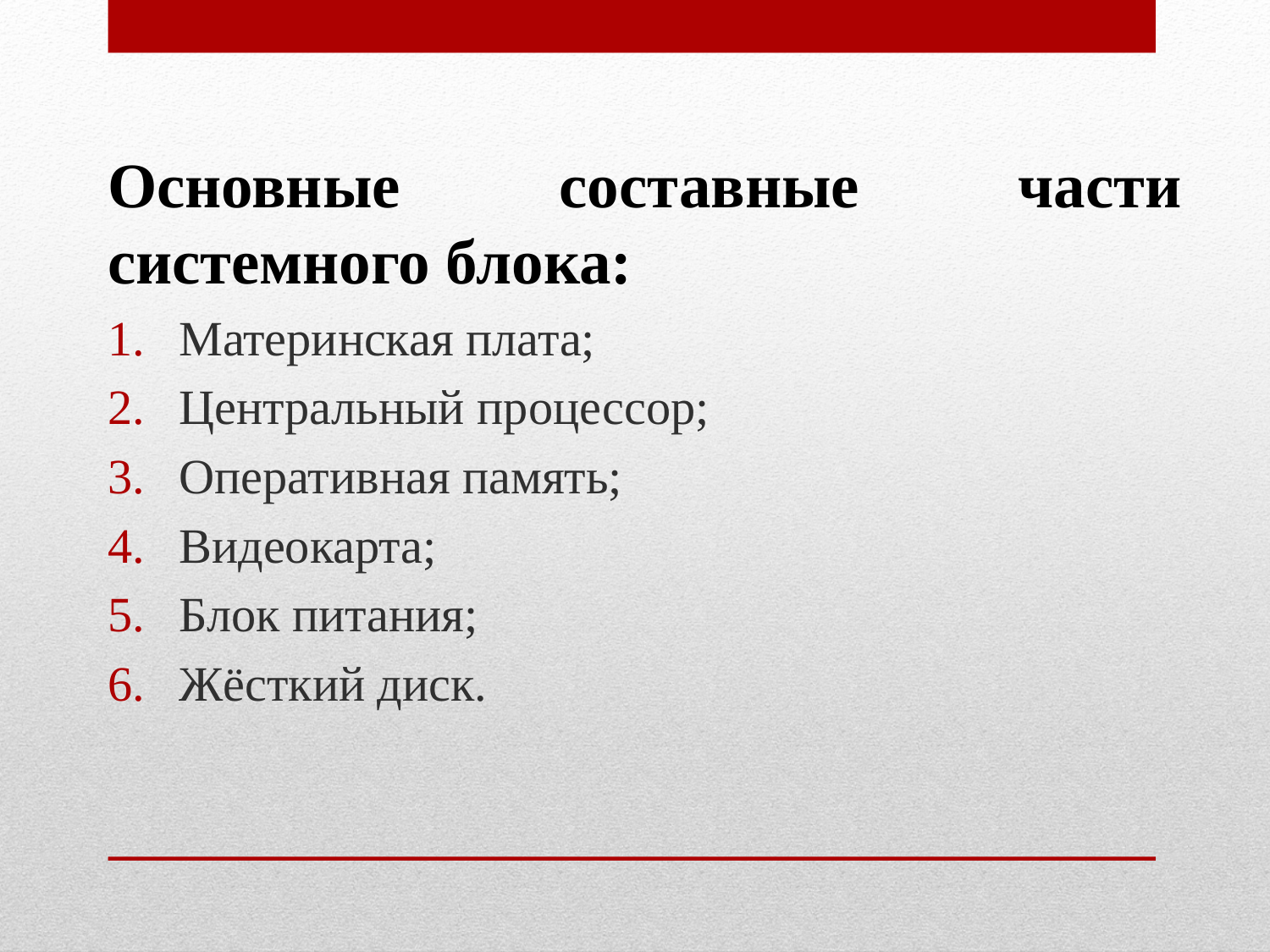

Основные составные части системного блока:
Материнская плата;
Центральный процессор;
Оперативная память;
Видеокарта;
Блок питания;
Жёсткий диск.